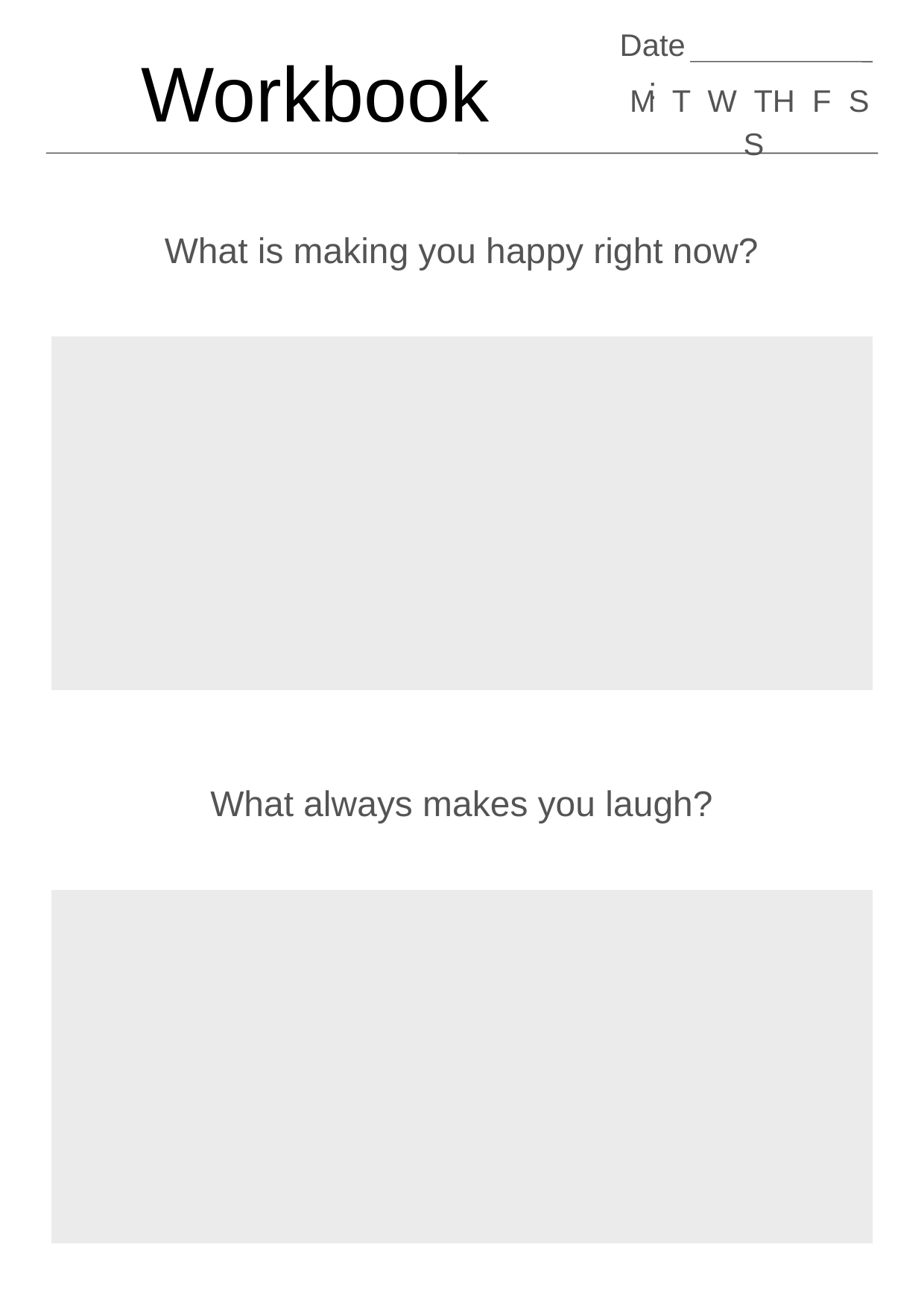

Date:
Workbook

M  T  W  TH  F  S  S

What is making you happy right now?

What always makes you laugh?